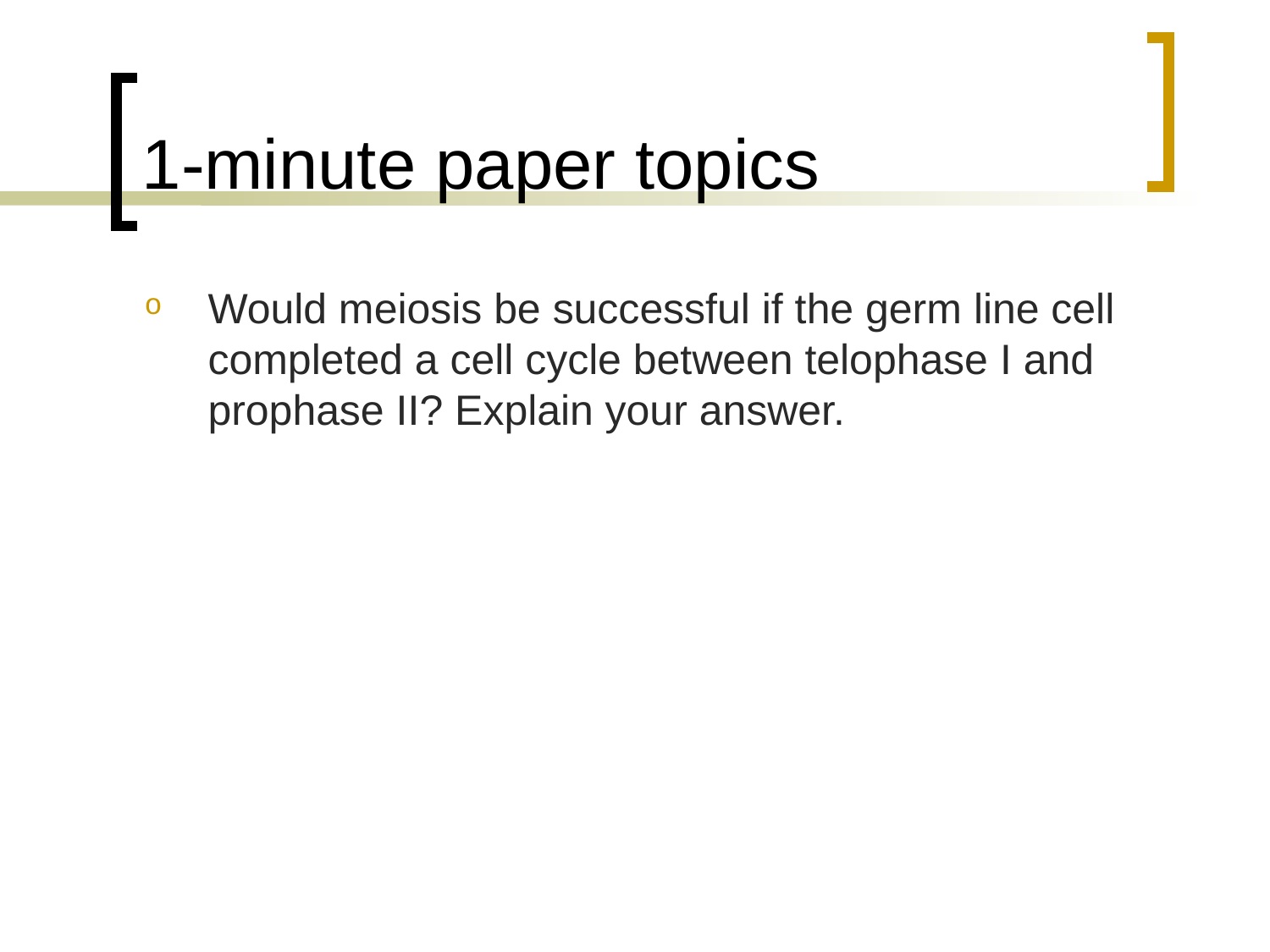

# 1-minute paper topics
Would meiosis be successful if the germ line cell completed a cell cycle between telophase I and prophase II? Explain your answer.